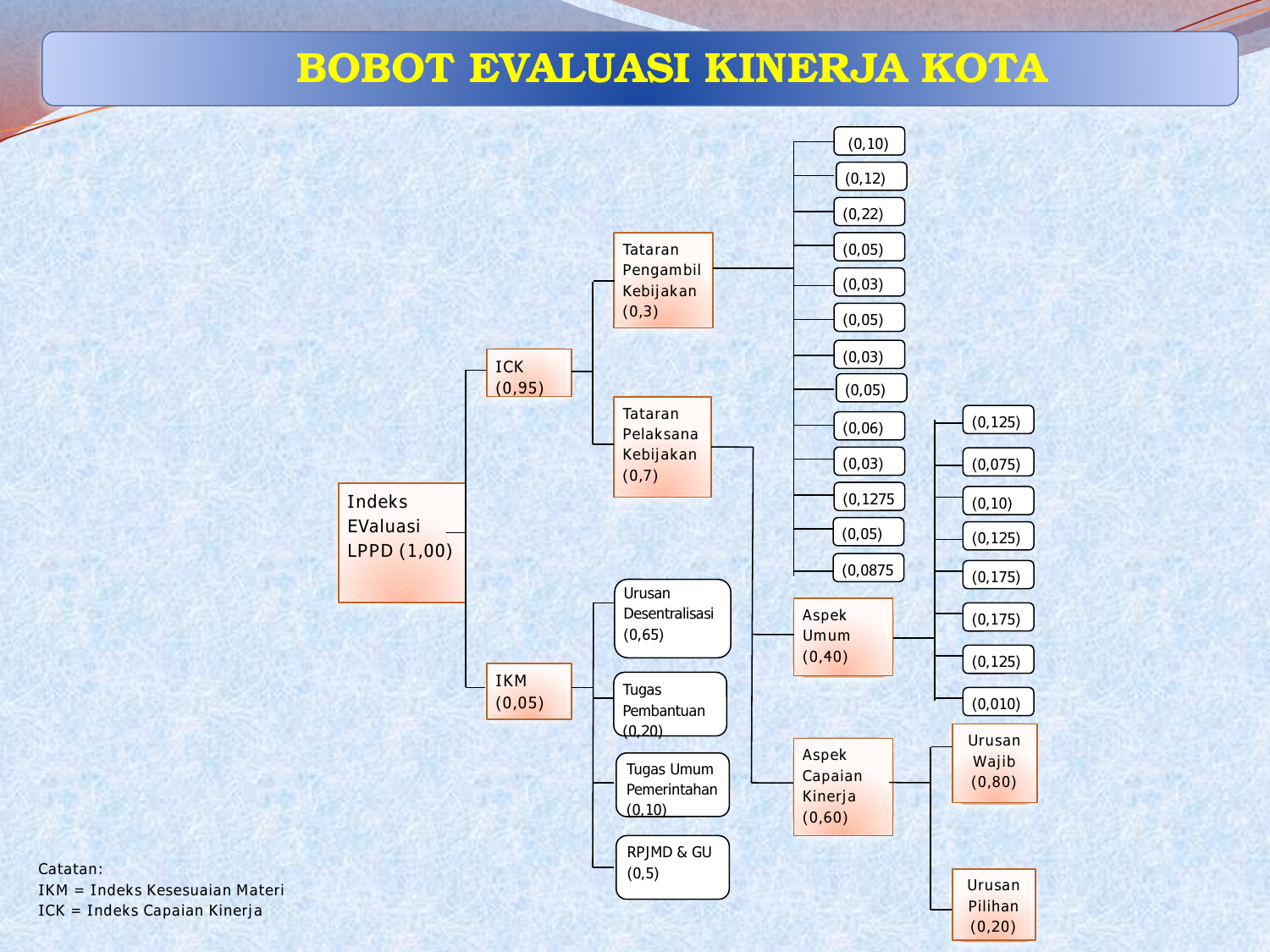

BOBOT EVALUASI KINERJA KOTA

(0,10)

(0,12)

(0,22)

Tataran Pengambil Kebijakan
(0,3)

(0,05)

(0,03)

(0,05)

(0,03)

ICK
(0,95)

(0,05)

Tataran Pelaksana Kebijakan
(0,7)

(0,125)

(0,06)

(0,03)

(0,075)

(0,1275

Indeks
EValuasi LPPD (1,00)

(0,10)

(0,05)

(0,125)

(0,0875

(0,175)
Urusan Desentralisasi (0,65)

Aspek Umum
(0,40)

(0,175)

(0,125)

IKM
(0,05)

Tugas Pembantuan
(0,20)

(0,010)

Urusan Wajib
(0,80)

Aspek Capaian Kinerja
(0,60)
Tugas Umum Pemerintahan
(0,10)

RPJMD & GU
(0,5)
Catatan:
IKM = Indeks Kesesuaian Materi
ICK = Indeks Capaian Kinerja

Urusan Pilihan
(0,20)